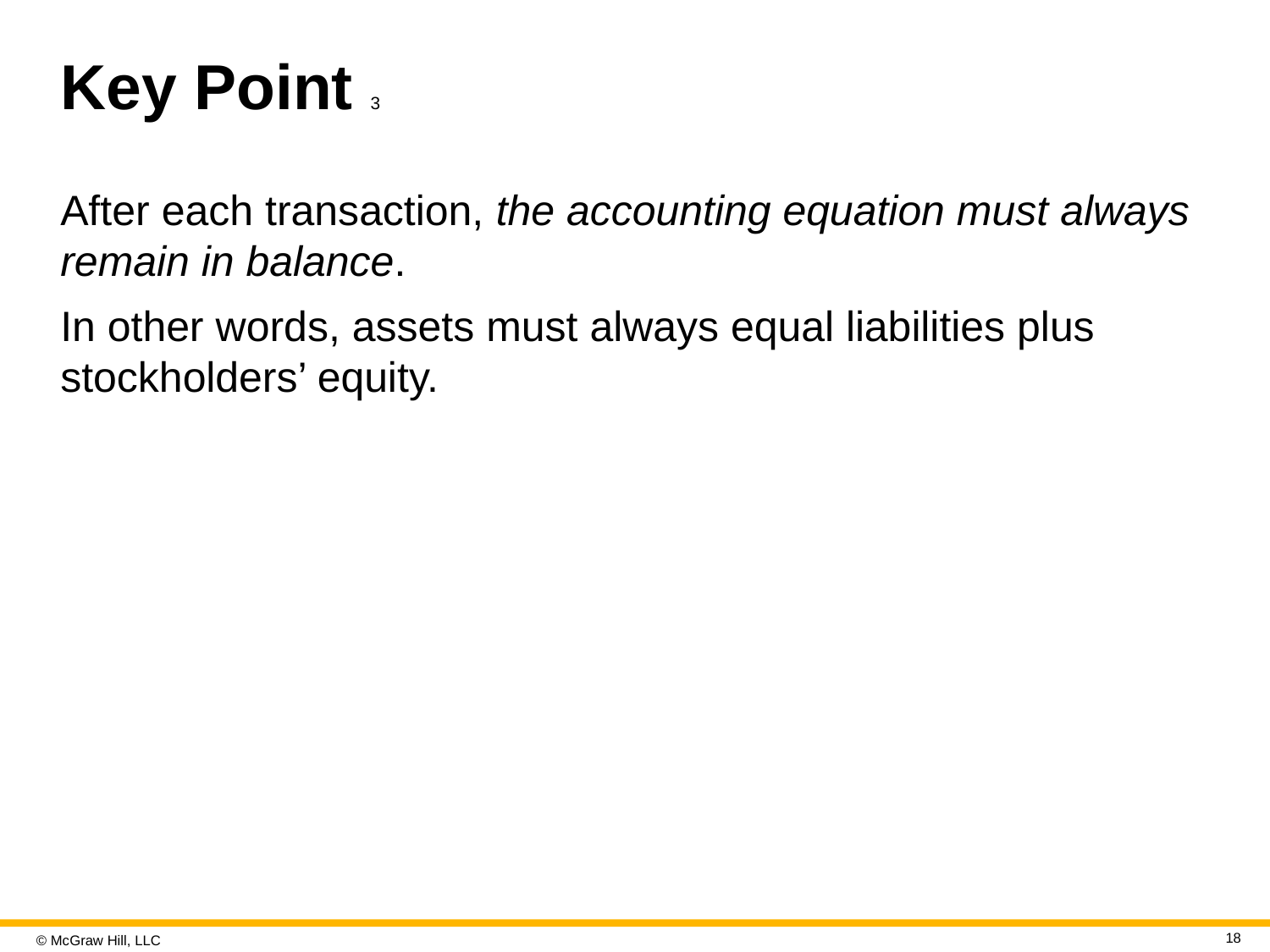

# Key Point 3
After each transaction, the accounting equation must always remain in balance.
In other words, assets must always equal liabilities plus stockholders’ equity.
18